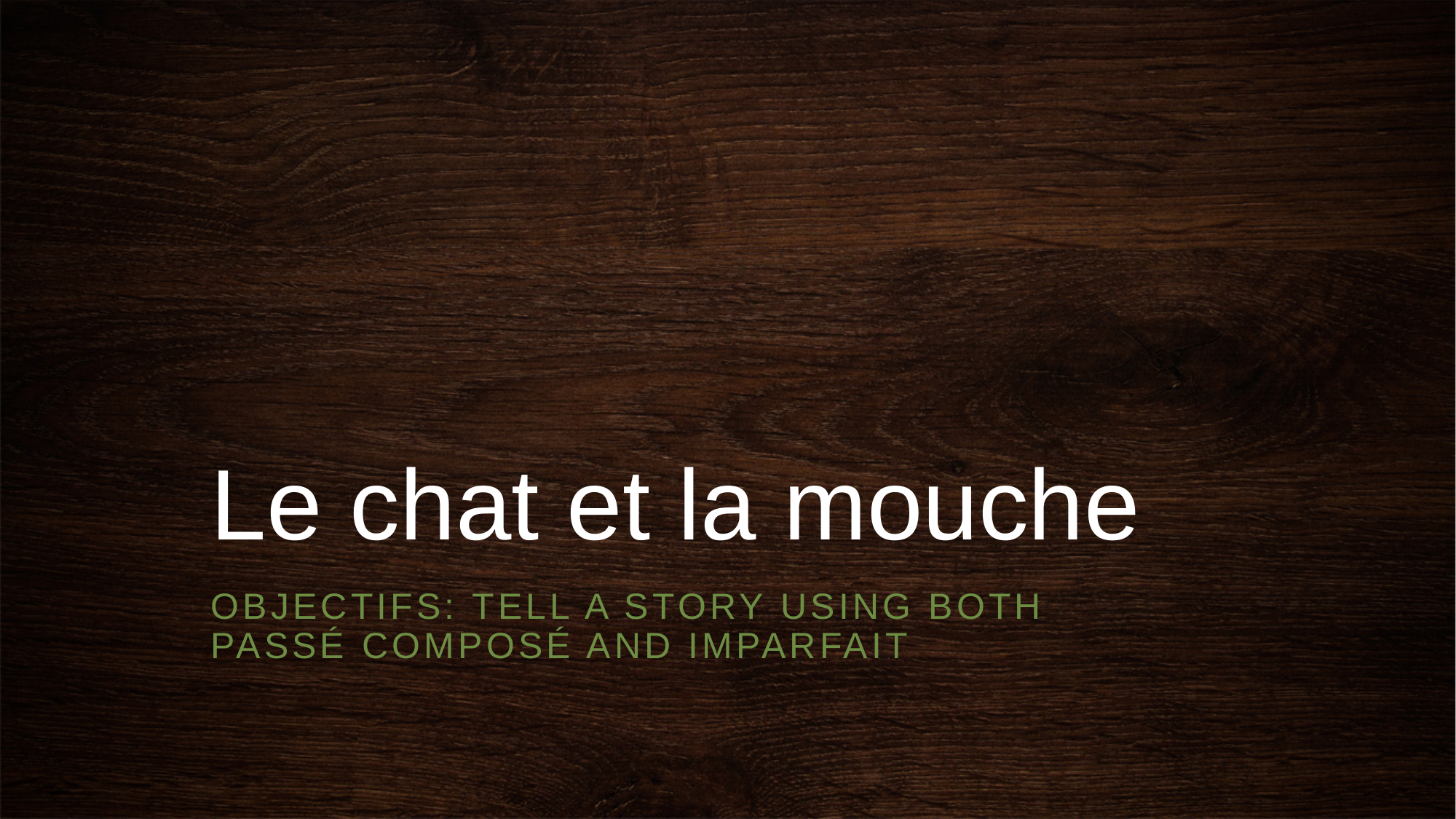

# Le chat et la mouche
Objectifs: tell a story using both passé composé and imparfait